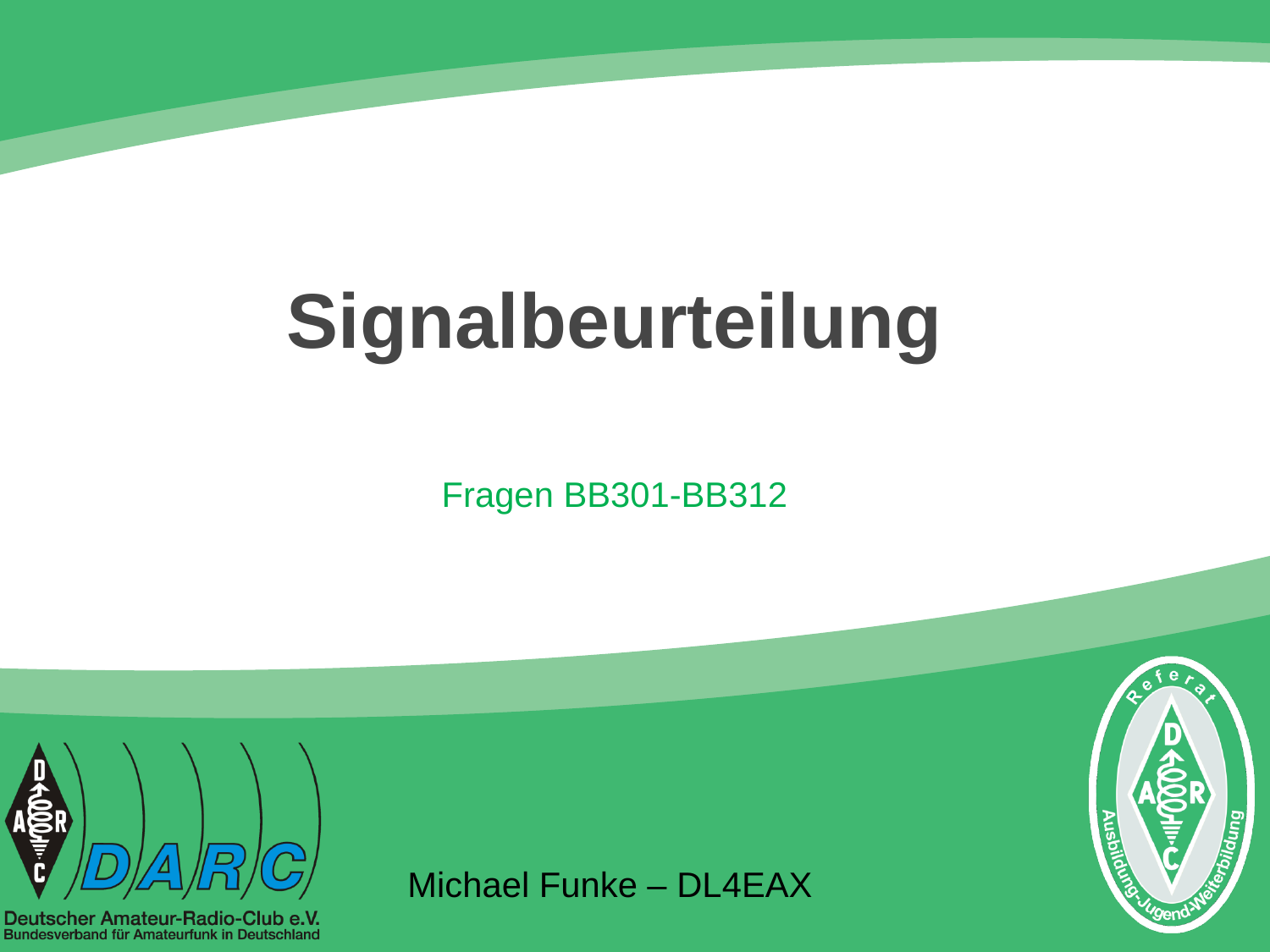

# Signalbeurteilung
Fragen BB301-BB312
Michael Funke – DL4EAX